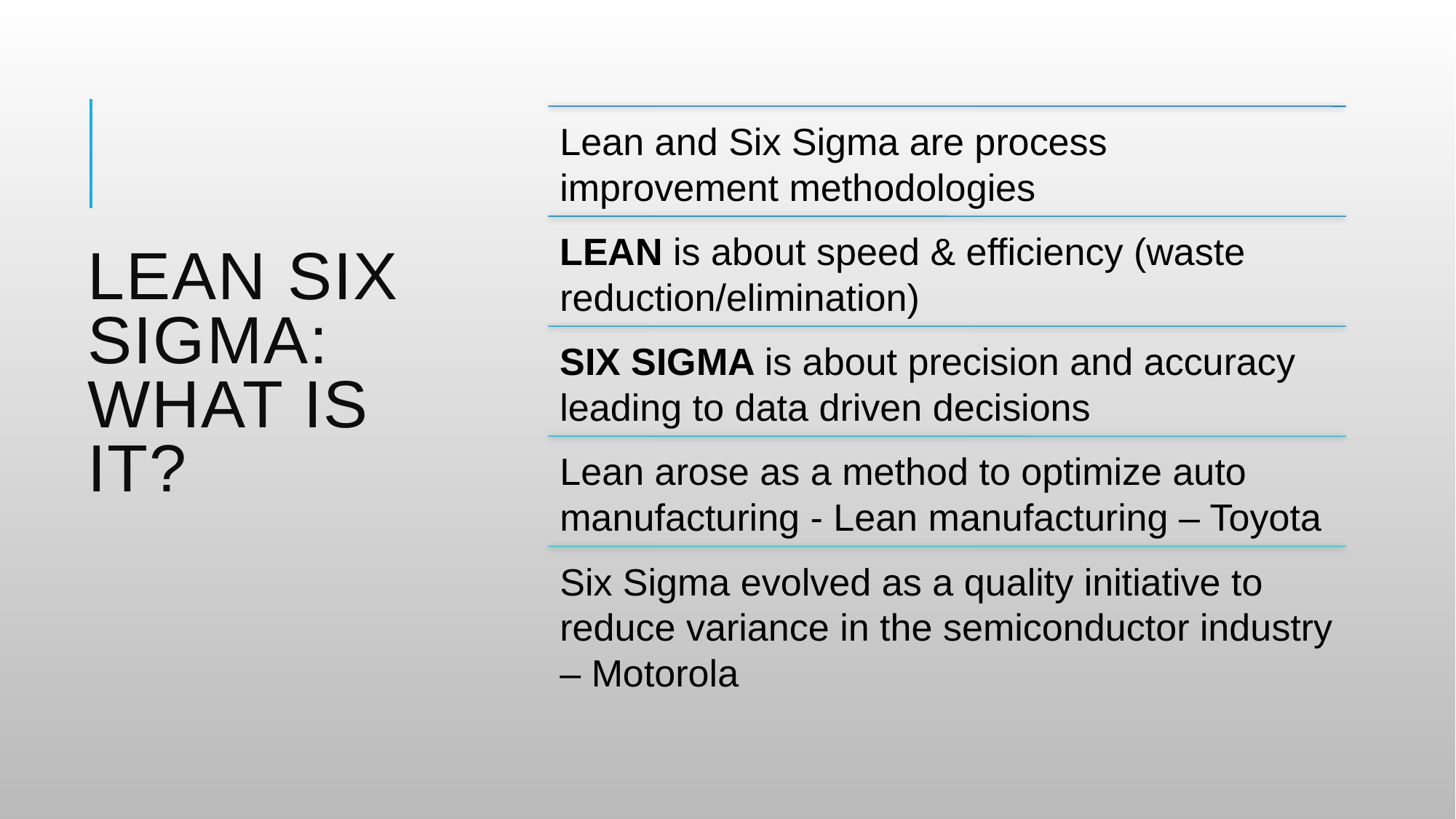

Lean and Six Sigma are process improvement methodologies
LEAN is about speed & efficiency (waste reduction/elimination)
SIX SIGMA is about precision and accuracy leading to data driven decisions
Lean arose as a method to optimize auto manufacturing - Lean manufacturing – Toyota
Six Sigma evolved as a quality initiative to reduce variance in the semiconductor industry – Motorola
# LEAN SIX SIGMA: WHAT IS IT?